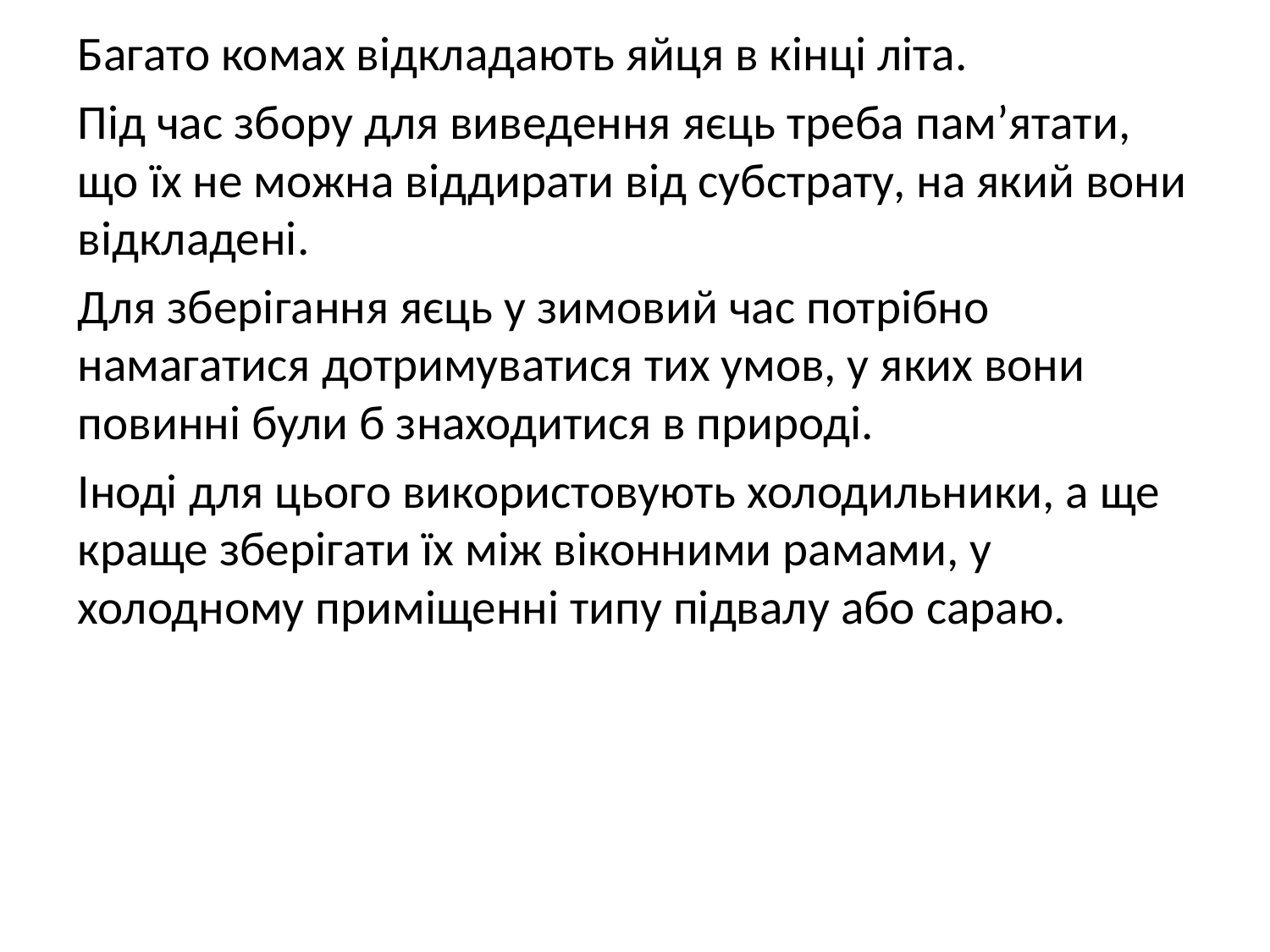

Багато комах відкладають яйця в кінці літа.
Під час збору для виведення яєць треба пам’ятати, що їх не можна віддирати від субстрату, на який вони відкладені.
Для зберігання яєць у зимовий час потрібно намагатися дотримуватися тих умов, у яких вони повинні були б знаходитися в природі.
Іноді для цього використовують холодильники, а ще краще зберігати їх між віконними рамами, у холодному приміщенні типу підвалу або сараю.